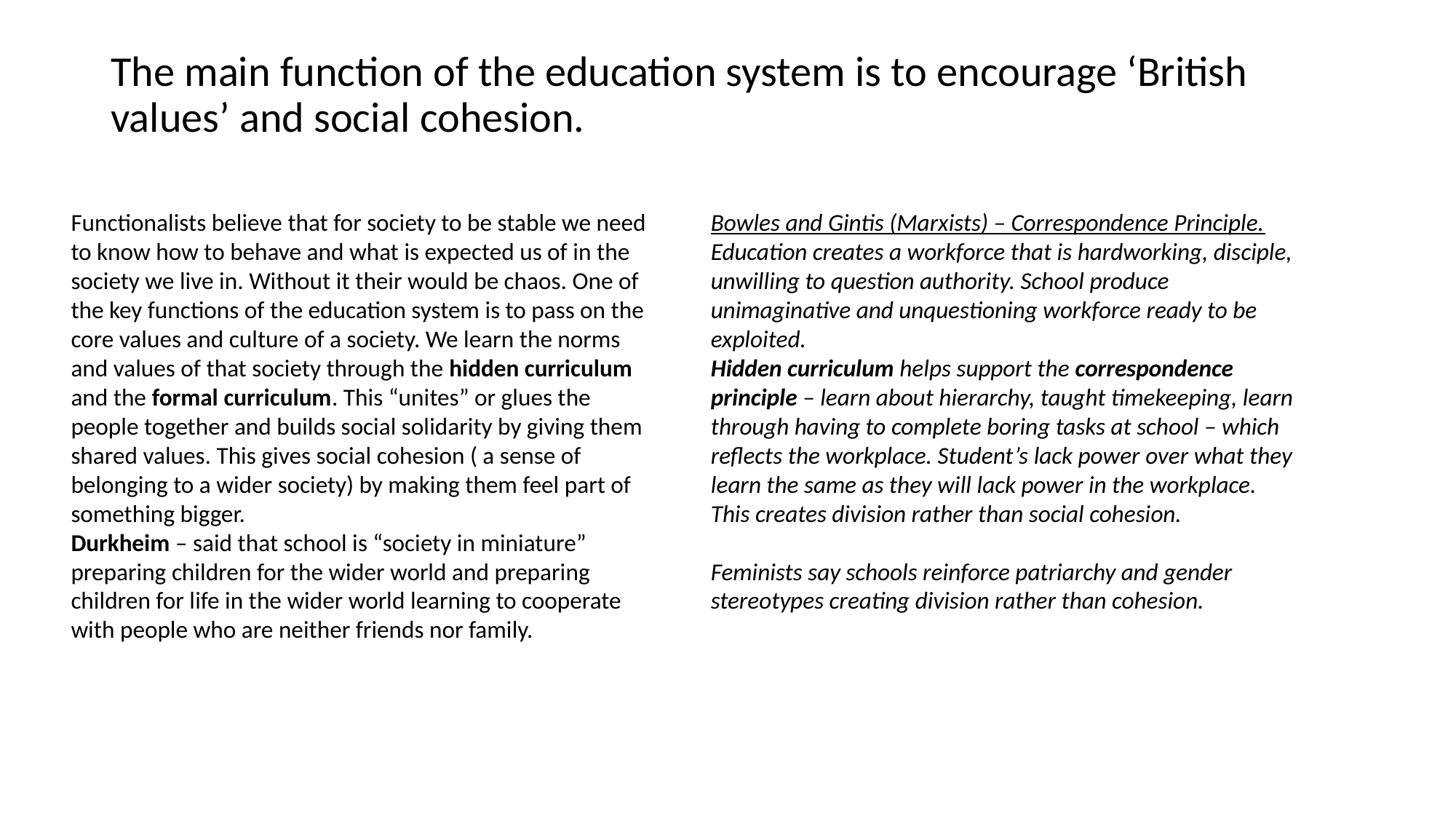

# The main function of the education system is to encourage ‘British values’ and social cohesion.
Functionalists believe that for society to be stable we need to know how to behave and what is expected us of in the society we live in. Without it their would be chaos. One of the key functions of the education system is to pass on the core values and culture of a society. We learn the norms and values of that society through the hidden curriculum and the formal curriculum. This “unites” or glues the people together and builds social solidarity by giving them shared values. This gives social cohesion ( a sense of belonging to a wider society) by making them feel part of something bigger.
Durkheim – said that school is “society in miniature” preparing children for the wider world and preparing children for life in the wider world learning to cooperate with people who are neither friends nor family.
Bowles and Gintis (Marxists) – Correspondence Principle.
Education creates a workforce that is hardworking, disciple, unwilling to question authority. School produce unimaginative and unquestioning workforce ready to be exploited.
Hidden curriculum helps support the correspondence principle – learn about hierarchy, taught timekeeping, learn through having to complete boring tasks at school – which reflects the workplace. Student’s lack power over what they learn the same as they will lack power in the workplace.
This creates division rather than social cohesion.

Feminists say schools reinforce patriarchy and gender stereotypes creating division rather than cohesion.